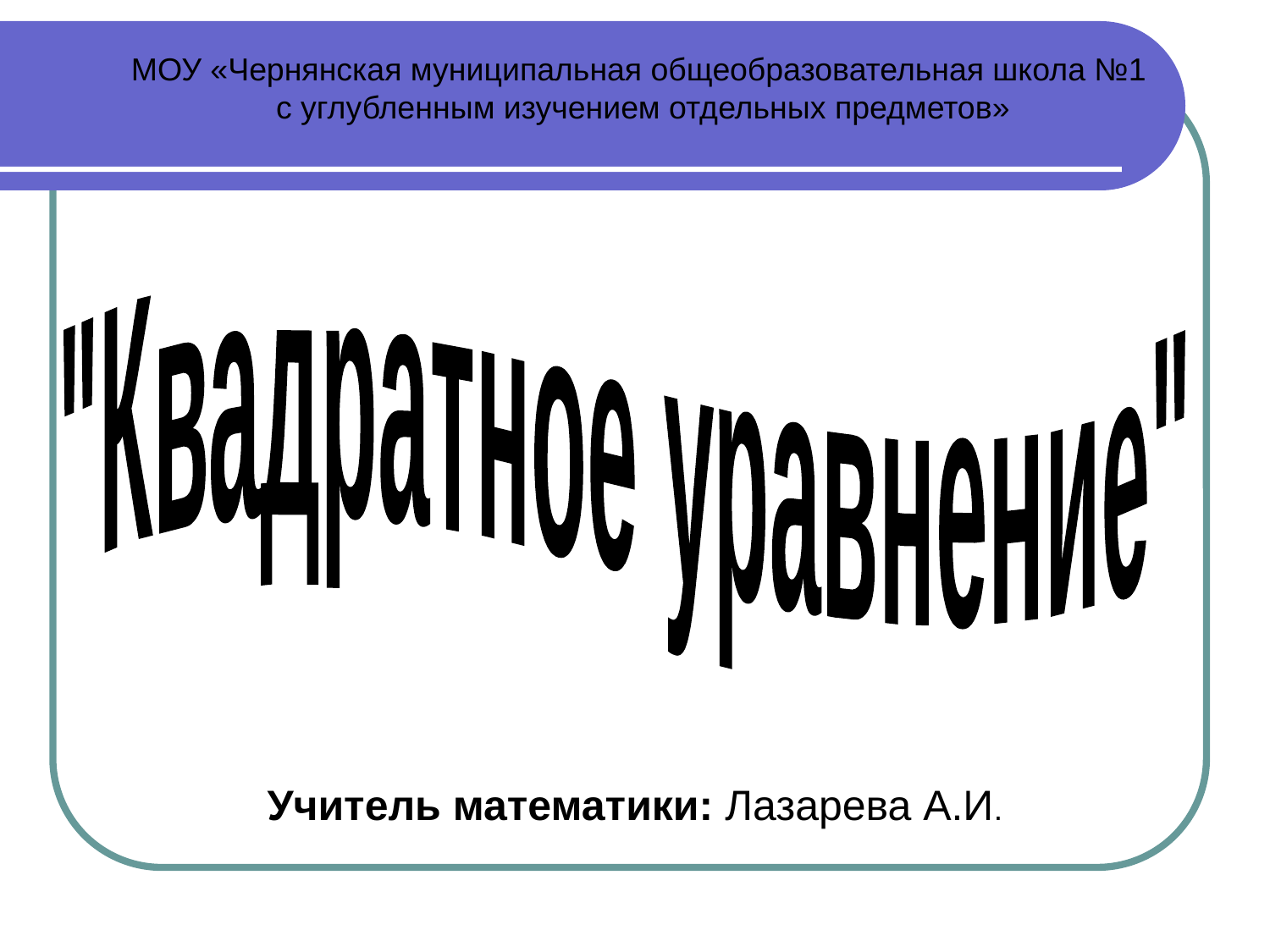

МОУ «Чернянская муниципальная общеобразовательная школа №1
с углубленным изучением отдельных предметов»
"Квадратное уравнение"
Учитель математики: Лазарева А.И.